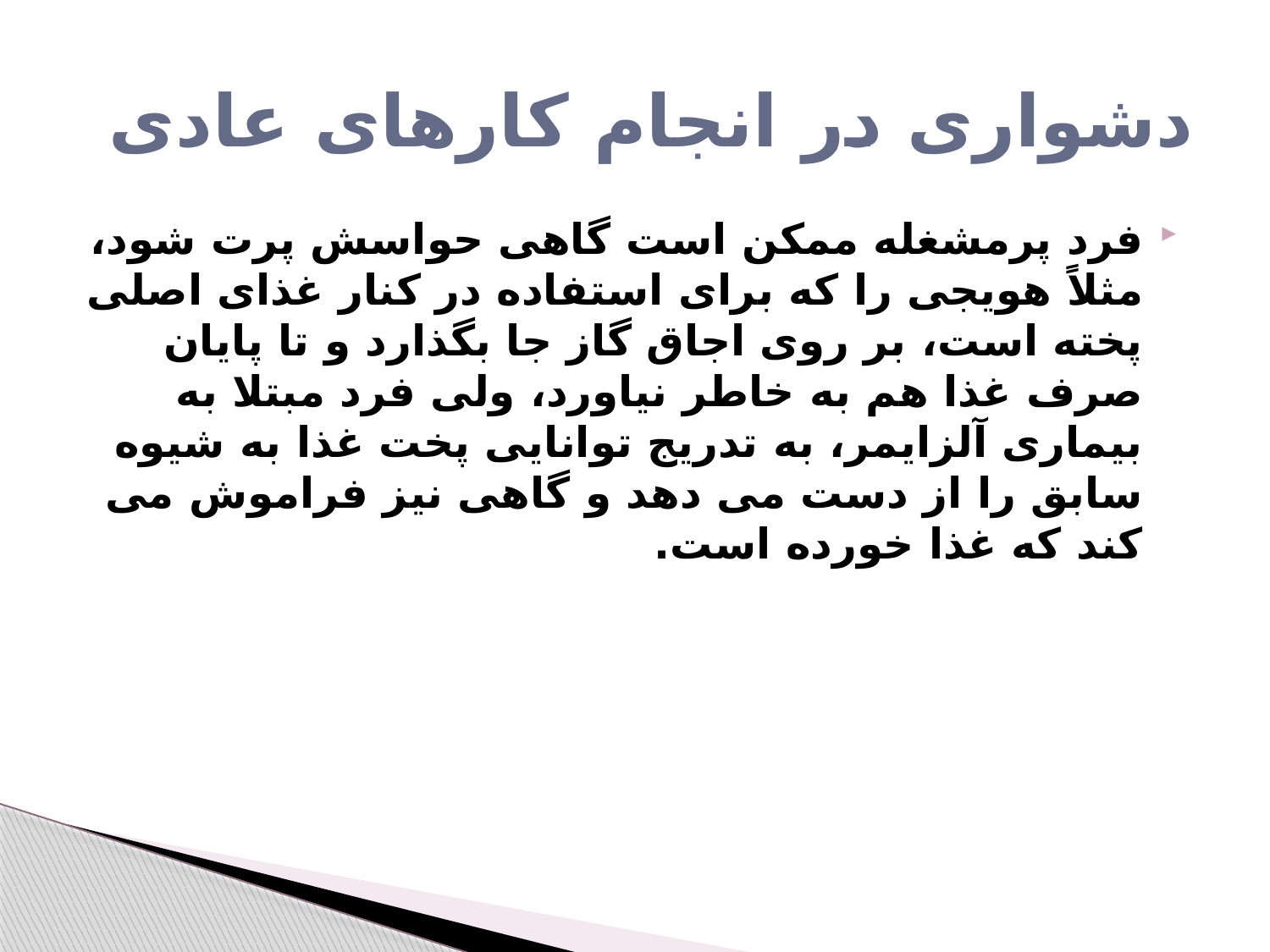

# دشواری در انجام کارهای عادی
فرد پرمشغله ممکن است گاهی حواسش پرت شود، مثلاً هویجی را که برای استفاده در کنار غذای اصلی پخته است، بر روی اجاق گاز جا بگذارد و تا پایان صرف غذا هم به خاطر نیاورد، ولی فرد مبتلا به بیماری آلزایمر، به تدریج توانایی پخت غذا به شیوه سابق را از دست می دهد و گاهی نیز فراموش می کند که غذا خورده است.